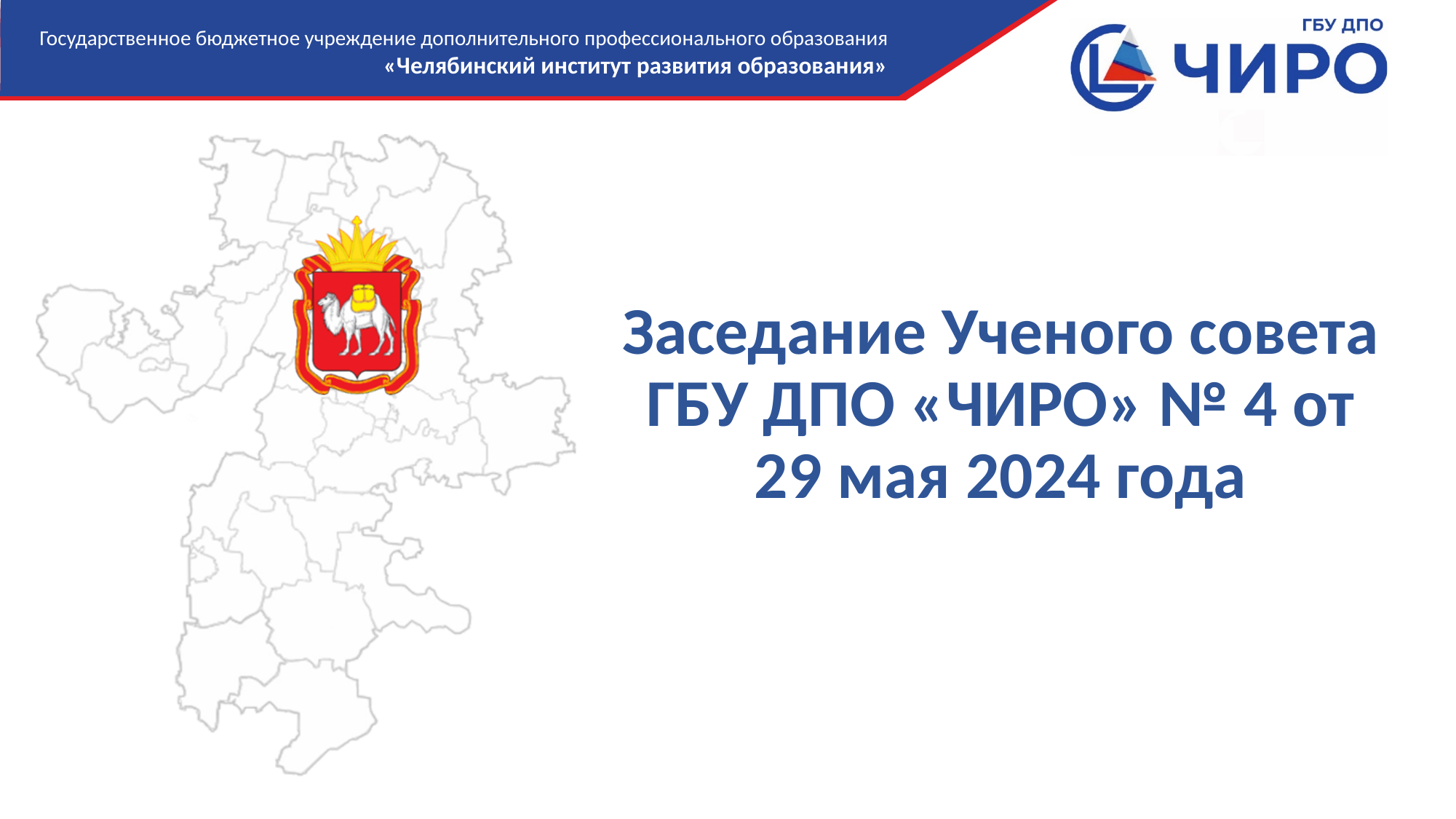

# Заседание Ученого совета ГБУ ДПО «ЧИРО» № 4 от 29 мая 2024 года